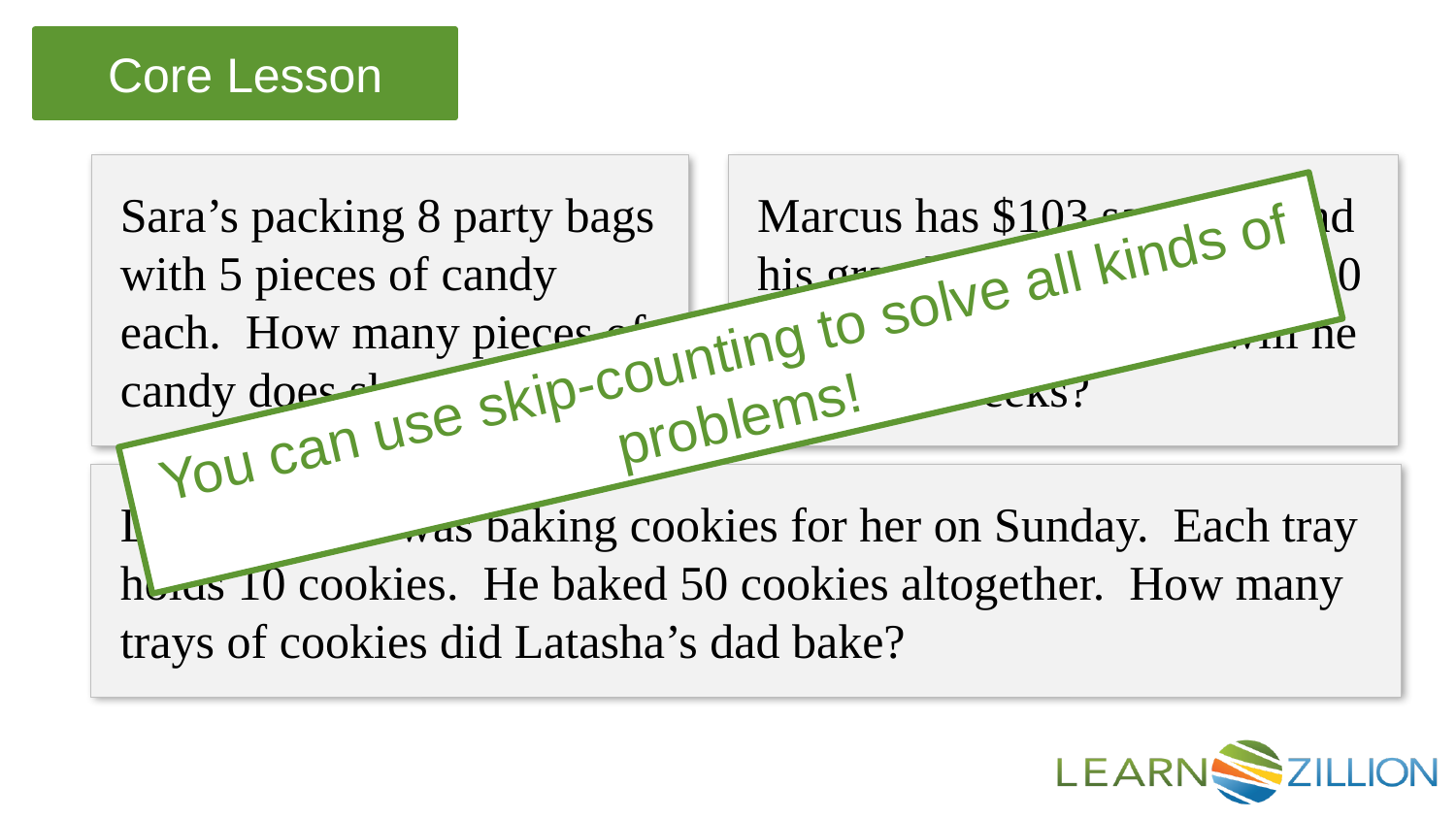

Sara’s packing 8 party bags with 5 pieces of candy each.  How many pieces of candy does she need?
Marcus has $103 saved up and his grandmother gives him $10 each week.  How much will he have in 5 weeks?
You can use skip-counting to solve all kinds of problems!
Latasha’s dad was baking cookies for her on Sunday.  Each tray holds 10 cookies.  He baked 50 cookies altogether.  How many trays of cookies did Latasha’s dad bake?